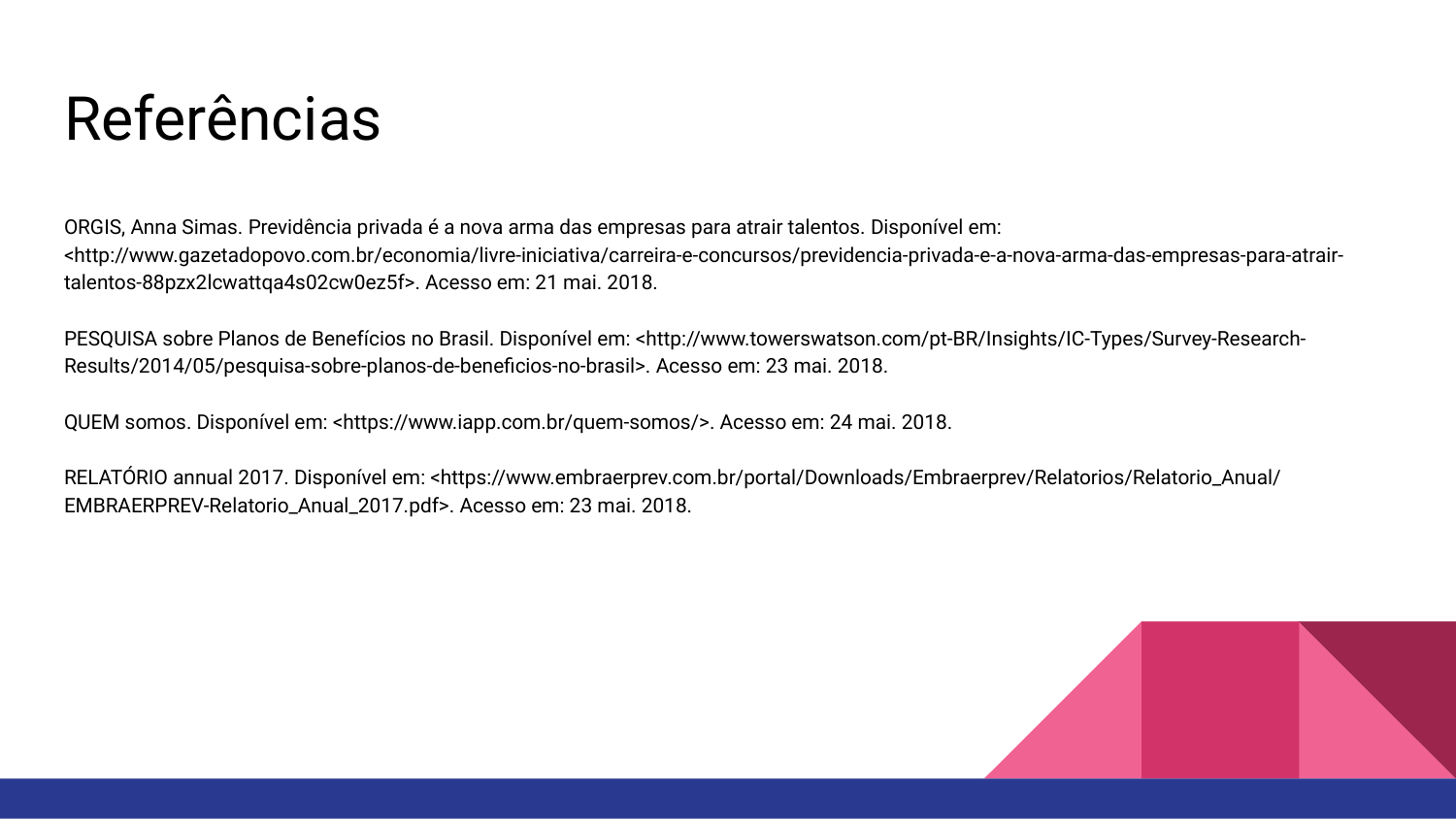

# Referências
ORGIS, Anna Simas. Previdência privada é a nova arma das empresas para atrair talentos. Disponível em: <http://www.gazetadopovo.com.br/economia/livre-iniciativa/carreira-e-concursos/previdencia-privada-e-a-nova-arma-das-empresas-para-atrair-talentos-88pzx2lcwattqa4s02cw0ez5f>. Acesso em: 21 mai. 2018.
PESQUISA sobre Planos de Benefícios no Brasil. Disponível em: <http://www.towerswatson.com/pt-BR/Insights/IC-Types/Survey-Research-Results/2014/05/pesquisa-sobre-planos-de-beneficios-no-brasil>. Acesso em: 23 mai. 2018.
QUEM somos. Disponível em: <https://www.iapp.com.br/quem-somos/>. Acesso em: 24 mai. 2018.
RELATÓRIO annual 2017. Disponível em: <https://www.embraerprev.com.br/portal/Downloads/Embraerprev/Relatorios/Relatorio_Anual/EMBRAERPREV-Relatorio_Anual_2017.pdf>. Acesso em: 23 mai. 2018.